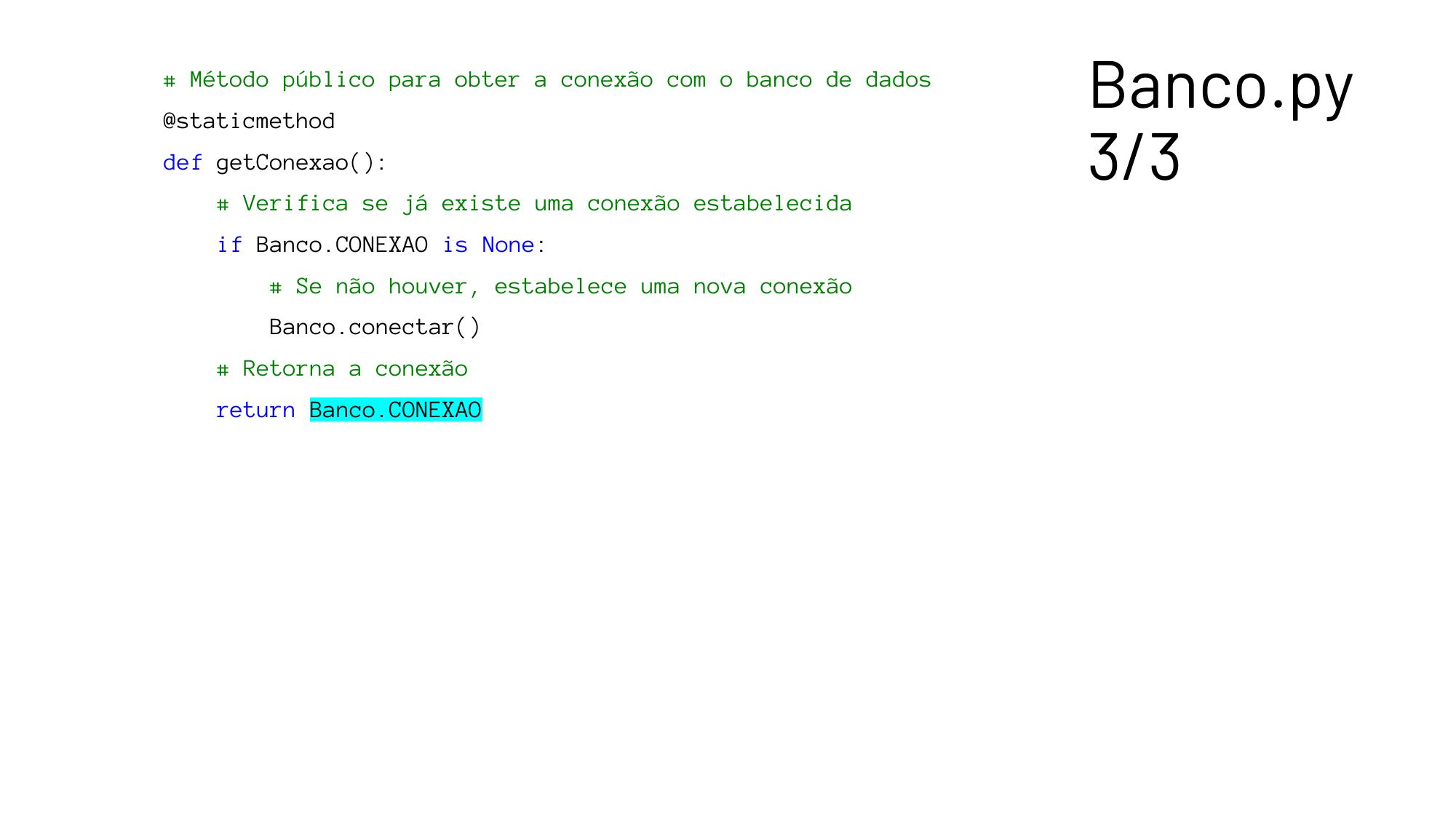

# Banco.py 3/3
    # Método público para obter a conexão com o banco de dados
    @staticmethod
    def getConexao():
        # Verifica se já existe uma conexão estabelecida
        if Banco.CONEXAO is None:
            # Se não houver, estabelece uma nova conexão
            Banco.conectar()
        # Retorna a conexão
        return Banco.CONEXAO